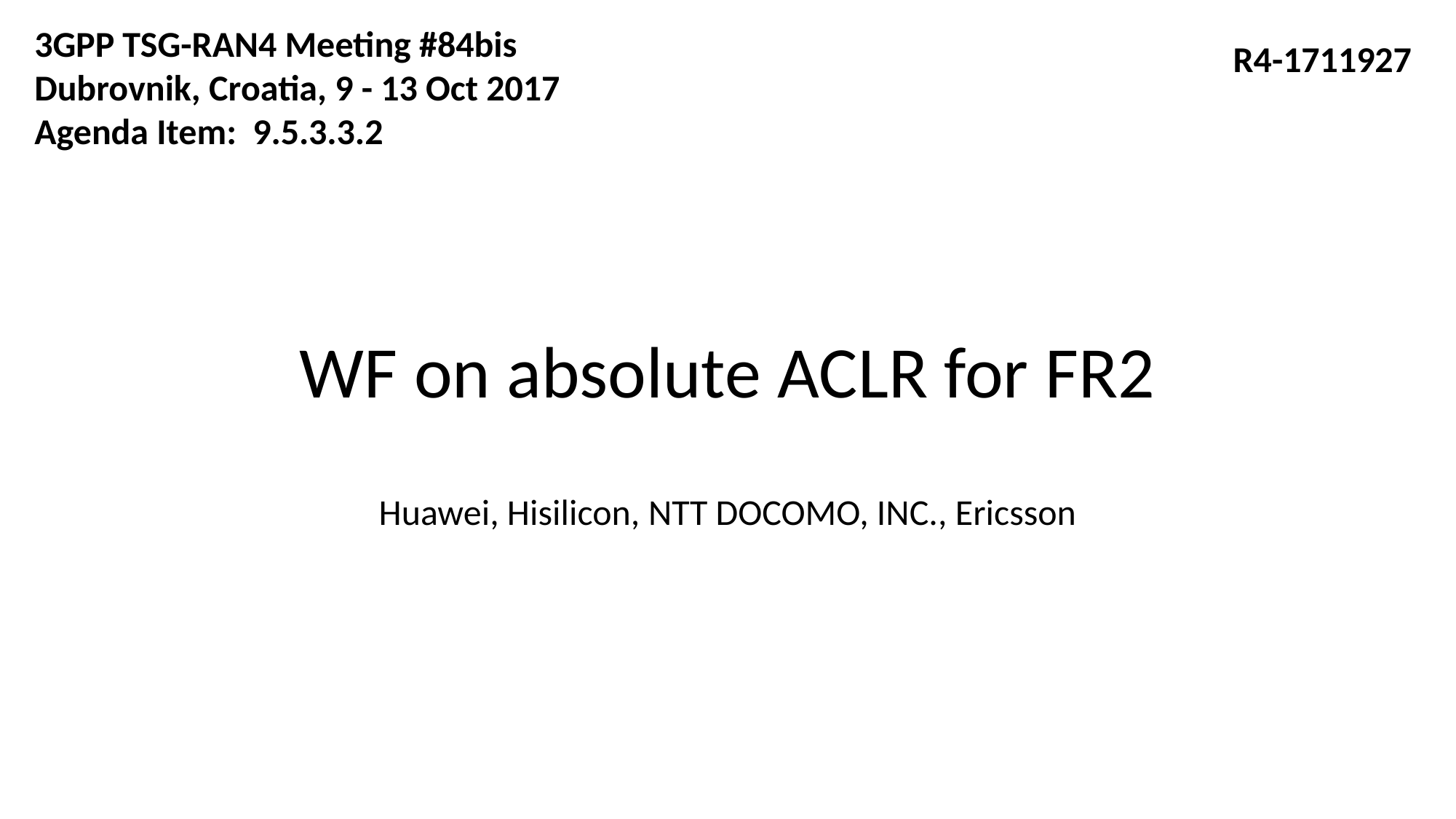

3GPP TSG-RAN4 Meeting #84bis
Dubrovnik, Croatia, 9 - 13 Oct 2017
Agenda Item:	9.5.3.3.2

R4-1711927
# WF on absolute ACLR for FR2
Huawei, Hisilicon, NTT DOCOMO, INC., Ericsson